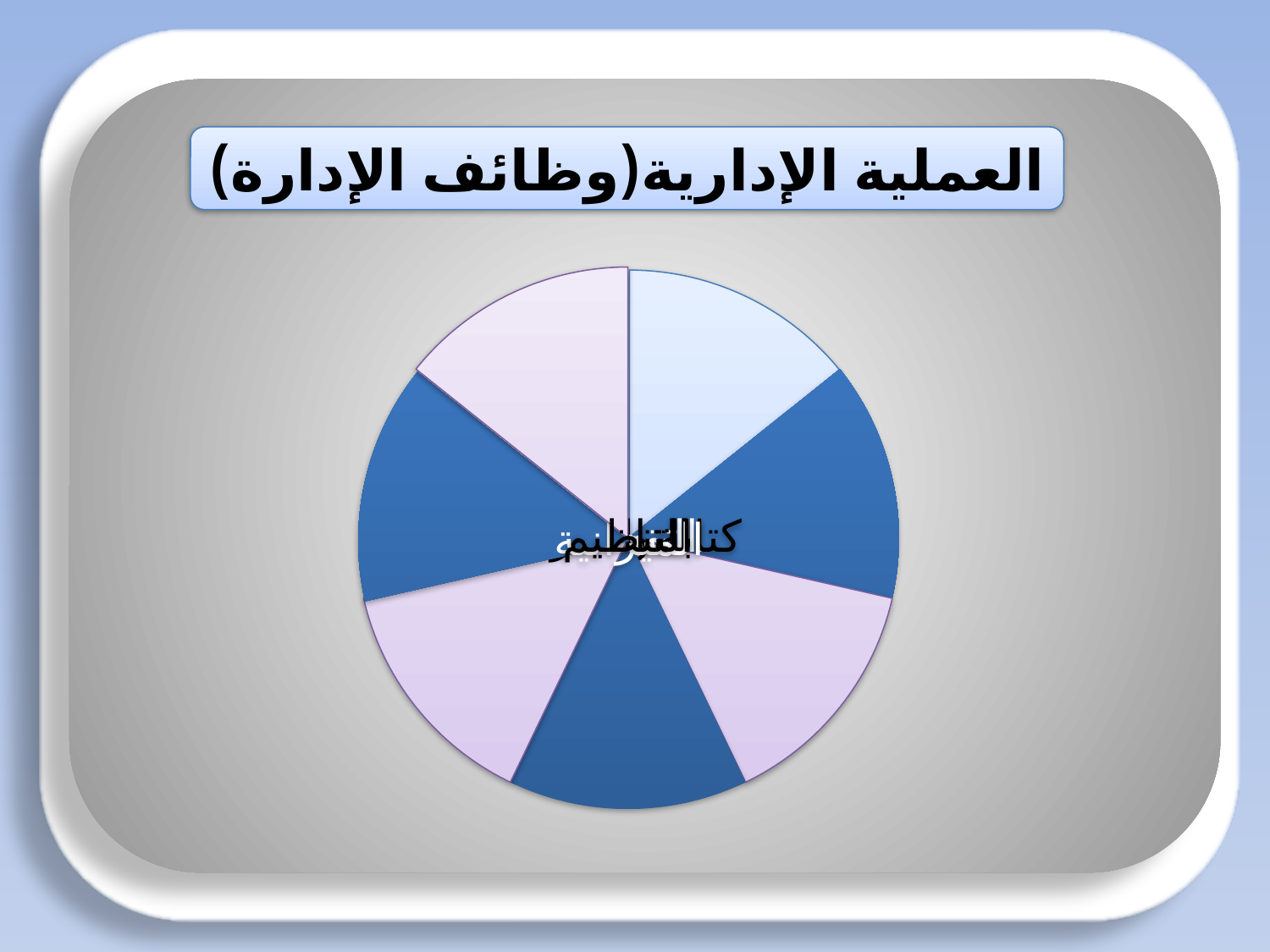

العملية الإدارية(وظائف الإدارة)
التخطيط
التوظيف
التوجيه
التنسيق
كتابة التقارير
الميزانية
التنظيم
#